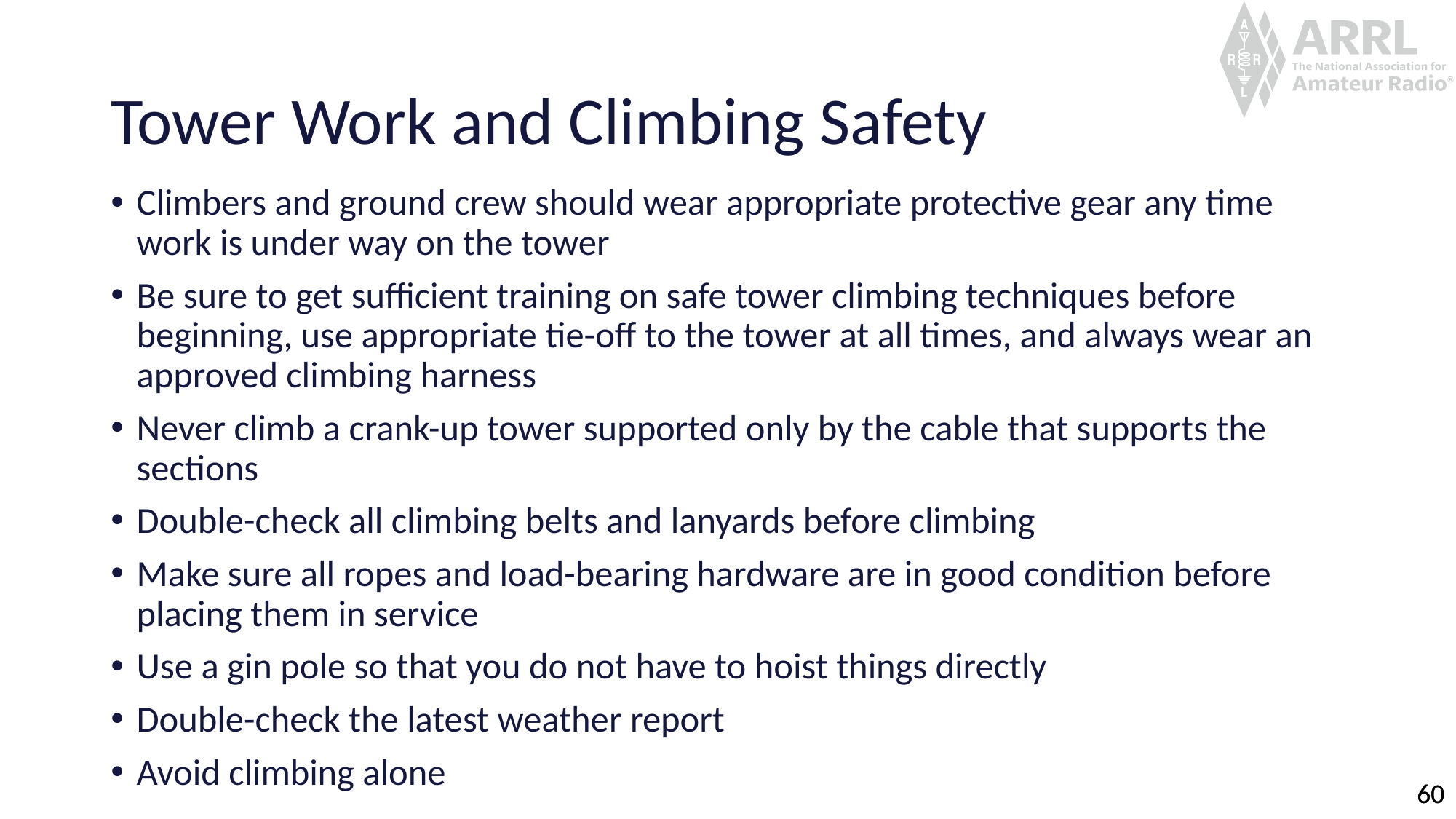

# Tower Work and Climbing Safety
Climbers and ground crew should wear appropriate protective gear any time work is under way on the tower
Be sure to get sufficient training on safe tower climbing techniques before beginning, use appropriate tie-off to the tower at all times, and always wear an approved climbing harness
Never climb a crank-up tower supported only by the cable that supports the sections
Double-check all climbing belts and lanyards before climbing
Make sure all ropes and load-bearing hardware are in good condition before placing them in service
Use a gin pole so that you do not have to hoist things directly
Double-check the latest weather report
Avoid climbing alone